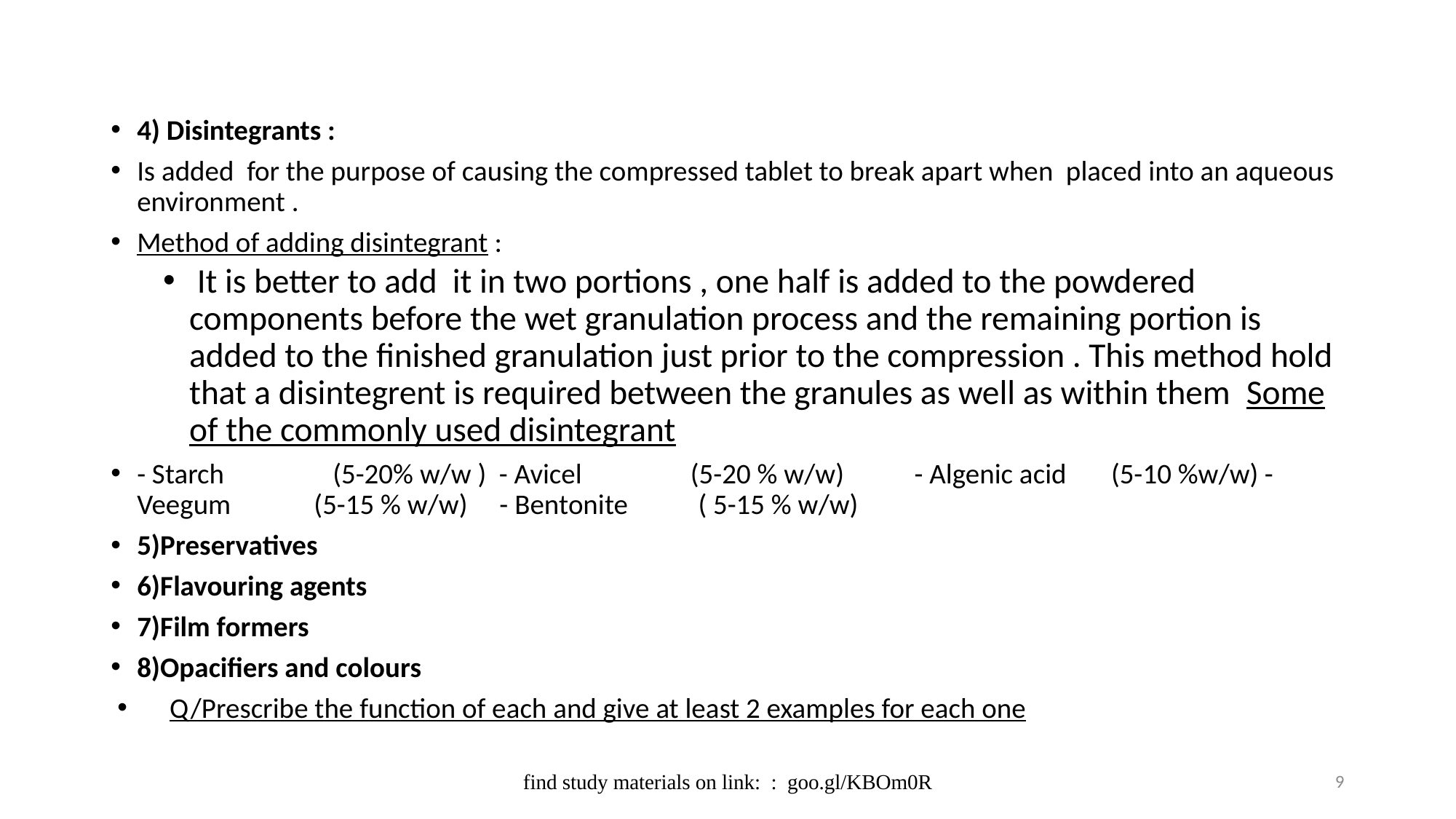

#
4) Disintegrants :
Is added  for the purpose of causing the compressed tablet to break apart when  placed into an aqueous environment .
Method of adding disintegrant :
 It is better to add  it in two portions , one half is added to the powdered components before the wet granulation process and the remaining portion is added to the finished granulation just prior to the compression . This method hold that a disintegrent is required between the granules as well as within them  Some of the commonly used disintegrant
- Starch                 (5-20% w/w )  - Avicel                 (5-20 % w/w)           - Algenic acid       (5-10 %w/w) - Veegum             (5-15 % w/w)     - Bentonite           ( 5-15 % w/w)
5)Preservatives
6)Flavouring agents
7)Film formers
8)Opacifiers and colours
Q/Prescribe the function of each and give at least 2 examples for each one

find study materials on link:  :  goo.gl/KBOm0R
9